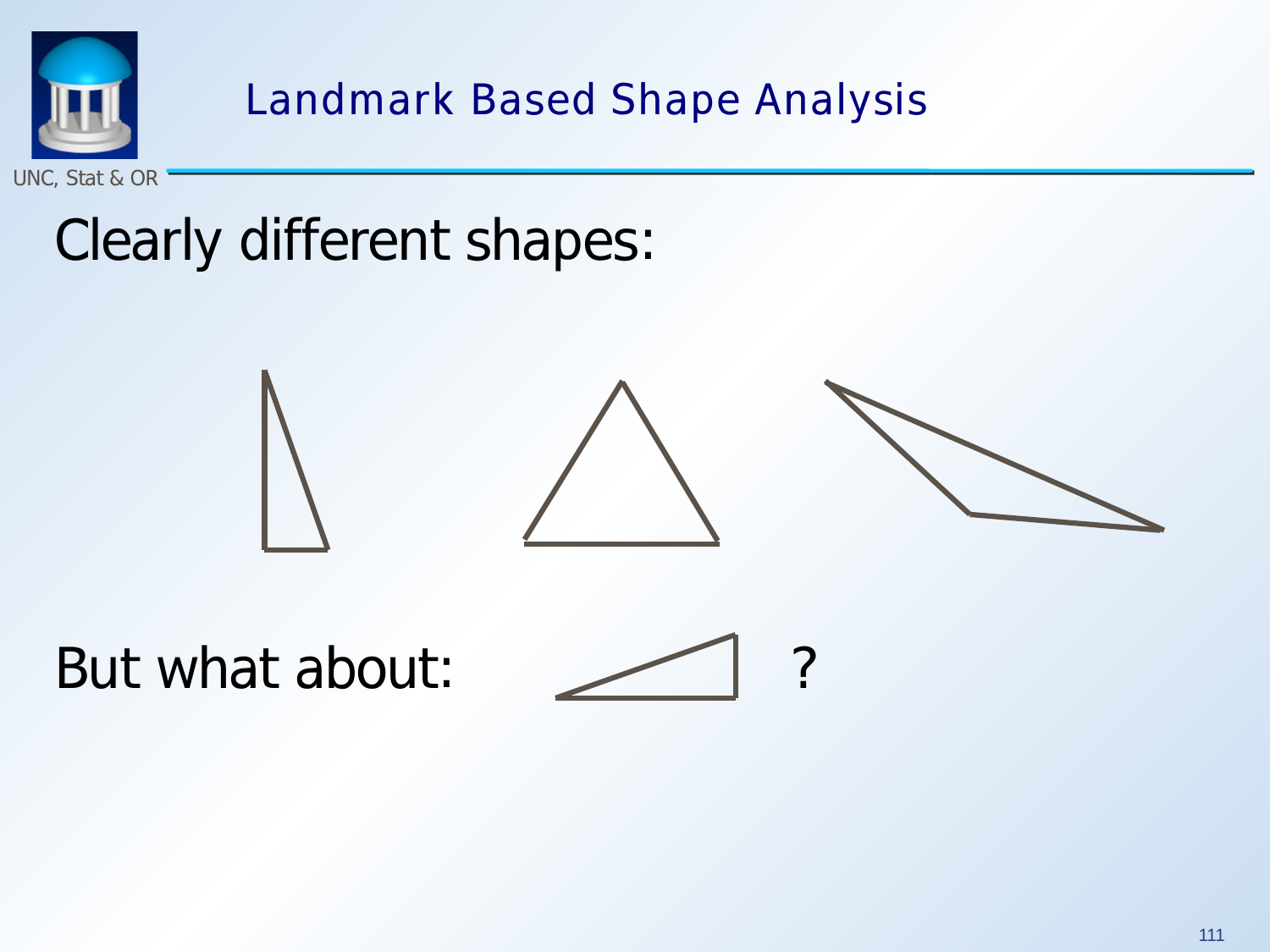

# Landmark Based Shape Analysis
Clearly different shapes:

But what about:                   ?